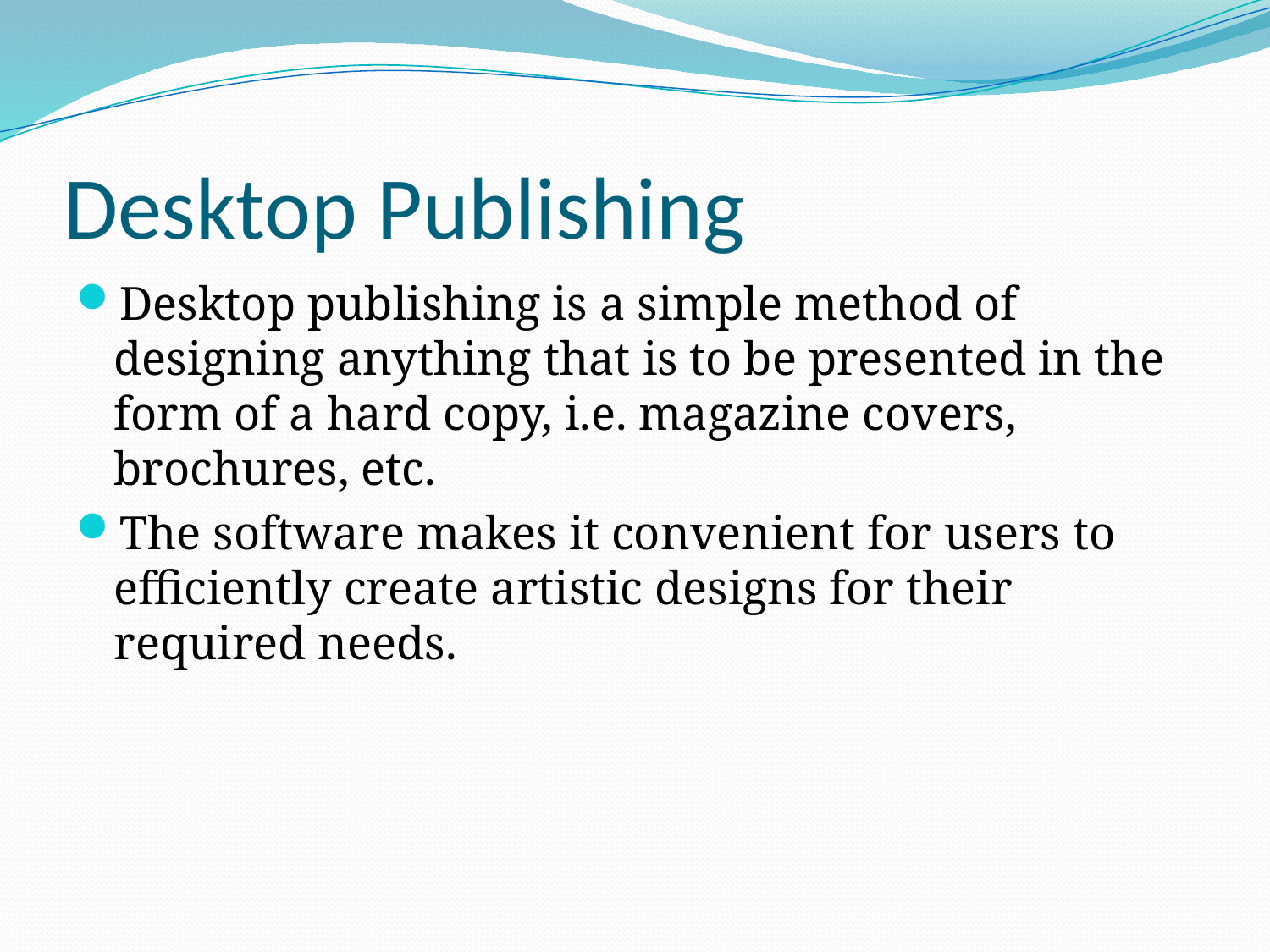

# Desktop Publishing
Desktop publishing is a simple method of designing anything that is to be presented in the form of a hard copy, i.e. magazine covers, brochures, etc.
The software makes it convenient for users to efficiently create artistic designs for their required needs.